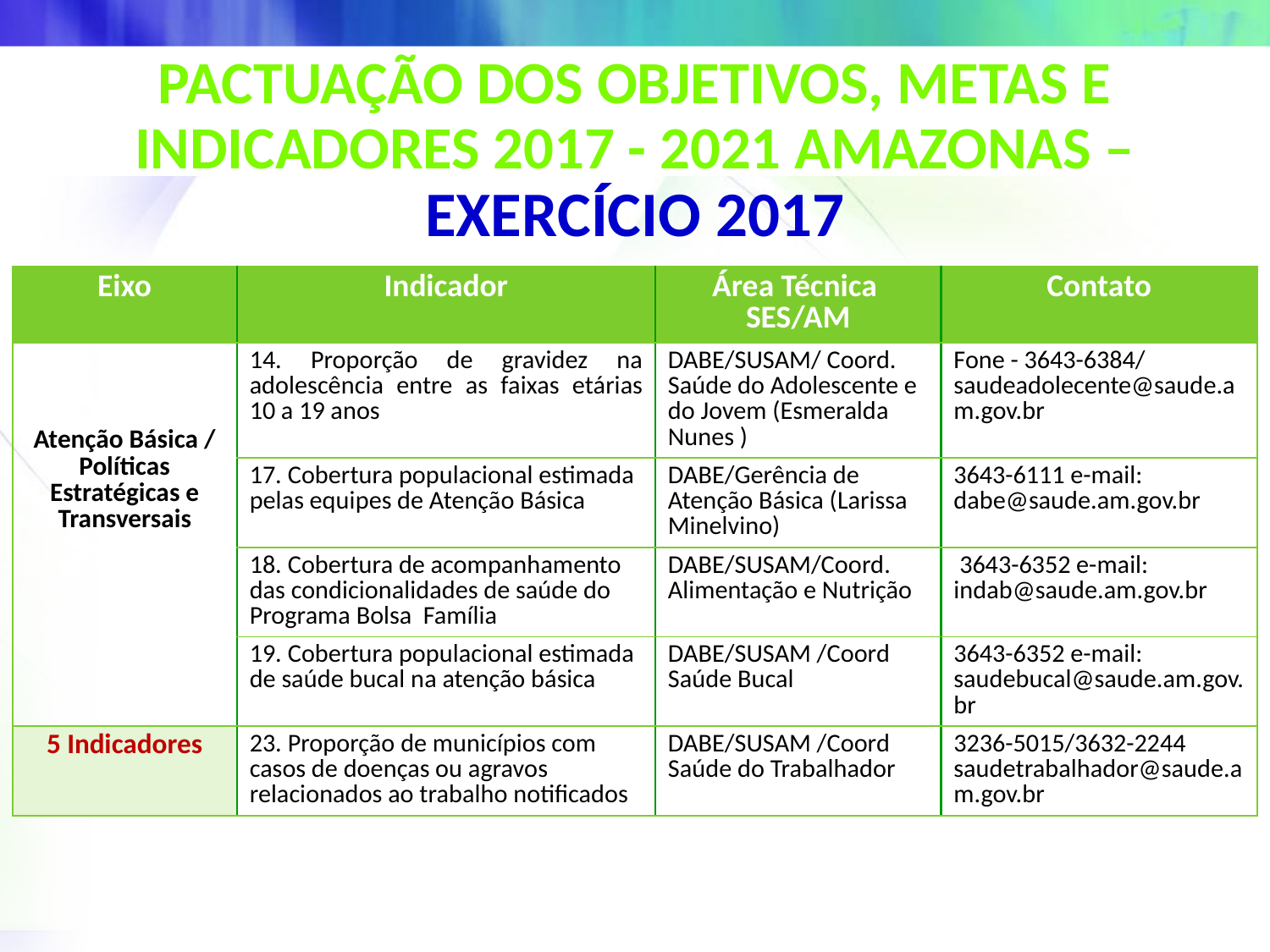

Pactuação dos Objetivos, Metas e Indicadores 2017 - 2021 amazonas – exercício 2017
| Eixo | Indicador | Área Técnica SES/AM | Contato |
| --- | --- | --- | --- |
| Atenção Básica / Políticas Estratégicas e Transversais | 14. Proporção de gravidez na adolescência entre as faixas etárias 10 a 19 anos | DABE/SUSAM/ Coord. Saúde do Adolescente e do Jovem (Esmeralda Nunes ) | Fone - 3643-6384/ saudeadolecente@saude.am.gov.br |
|  | 17. Cobertura populacional estimada pelas equipes de Atenção Básica | DABE/Gerência de Atenção Básica (Larissa Minelvino) | 3643-6111 e-mail: dabe@saude.am.gov.br |
|  | 18. Cobertura de acompanhamento das condicionalidades de saúde do Programa Bolsa Família | DABE/SUSAM/Coord. Alimentação e Nutrição | 3643-6352 e-mail: indab@saude.am.gov.br |
|  | 19. Cobertura populacional estimada de saúde bucal na atenção básica | DABE/SUSAM /Coord Saúde Bucal | 3643-6352 e-mail: saudebucal@saude.am.gov.br |
| 5 Indicadores | 23. Proporção de municípios com casos de doenças ou agravos relacionados ao trabalho notificados | DABE/SUSAM /Coord Saúde do Trabalhador | 3236-5015/3632-2244 saudetrabalhador@saude.am.gov.br |